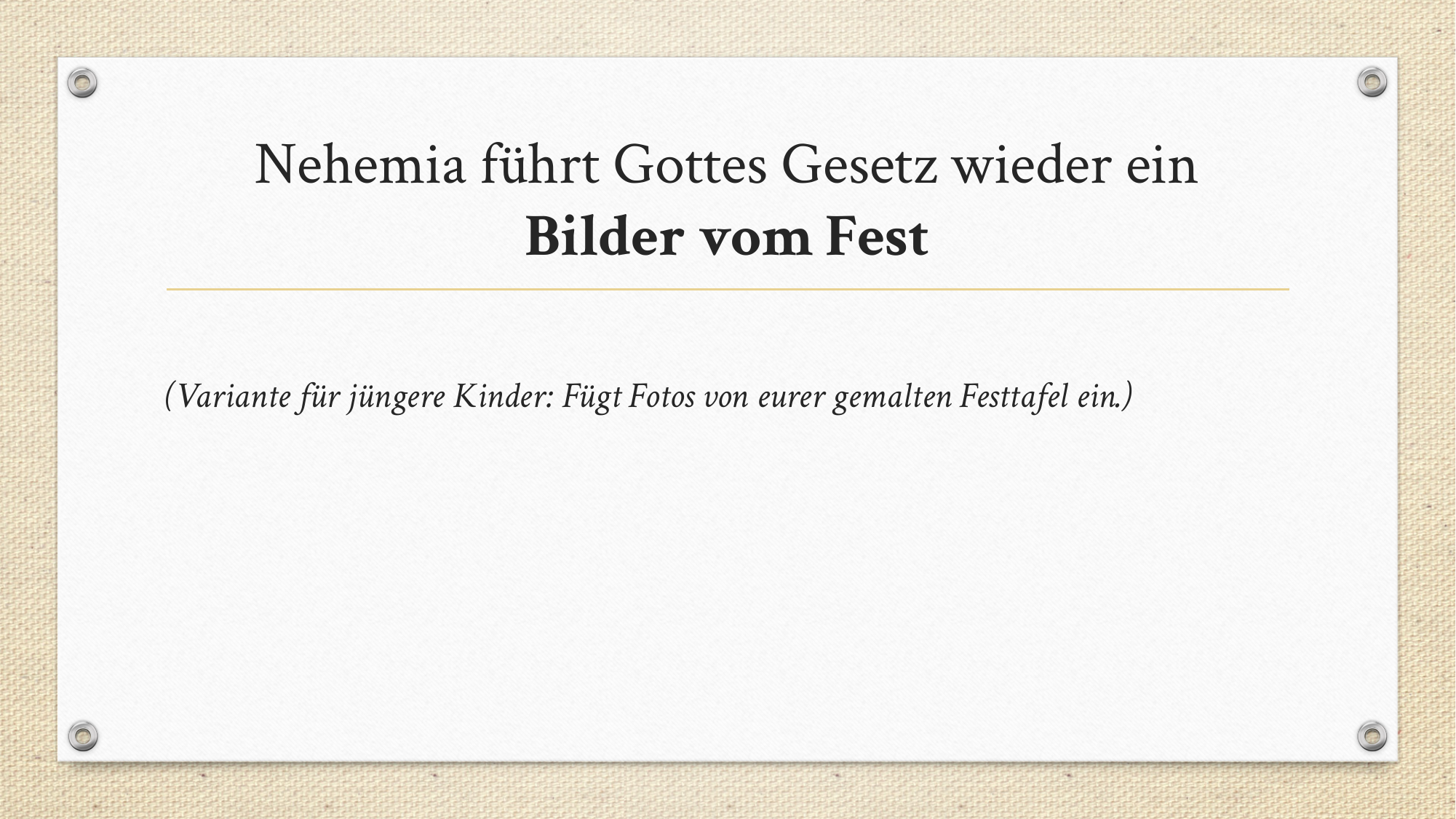

# Nehemia führt Gottes Gesetz wieder ein Bilder vom Fest

(Variante für jüngere Kinder: Fügt Fotos von eurer gemalten Festtafel ein.)